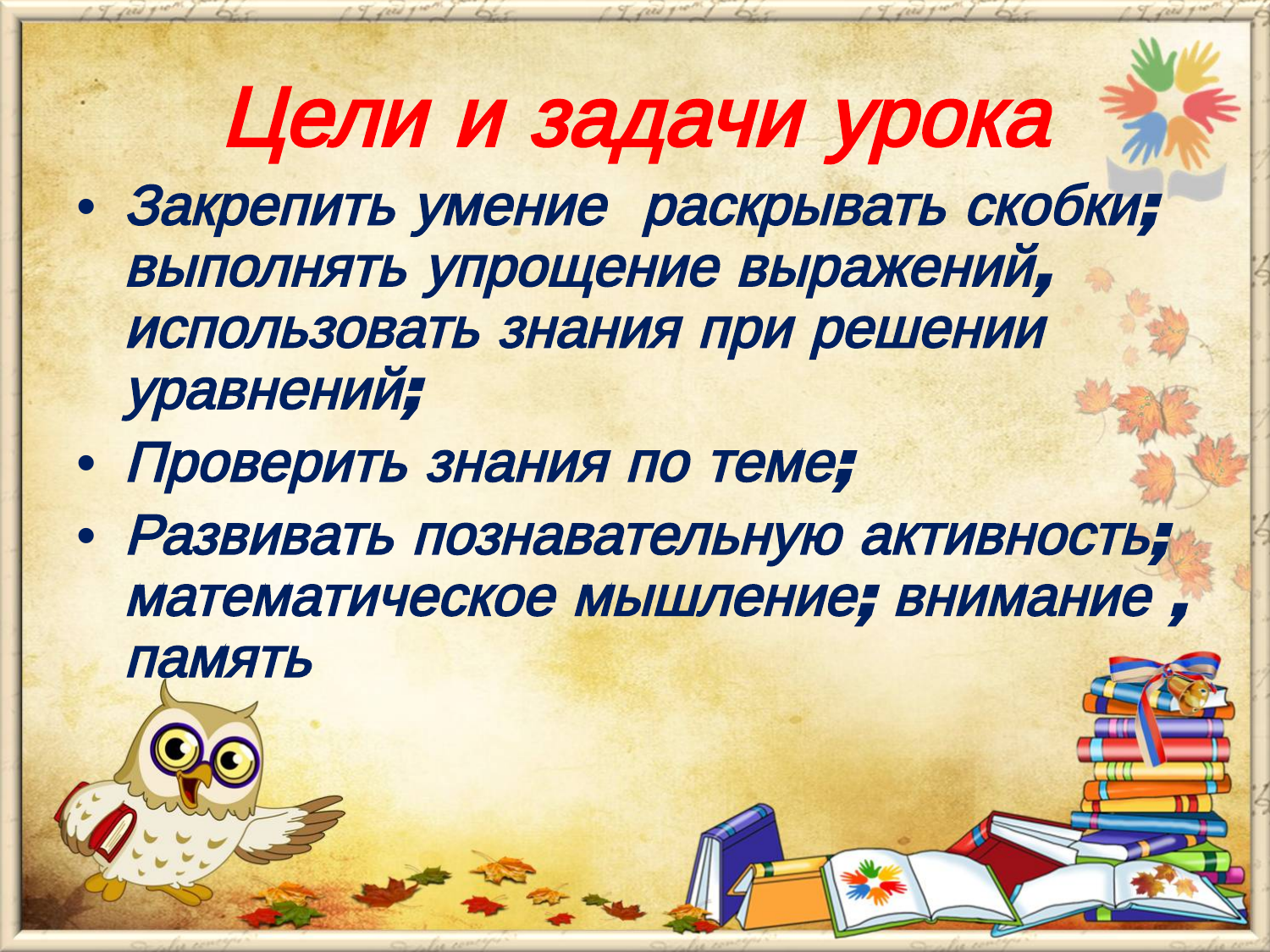

# Цели и задачи урока
Закрепить умение  раскрывать скобки; выполнять упрощение выражений, использовать знания при решении уравнений;
Проверить знания по теме;
Развивать познавательную активность; математическое мышление; внимание , память